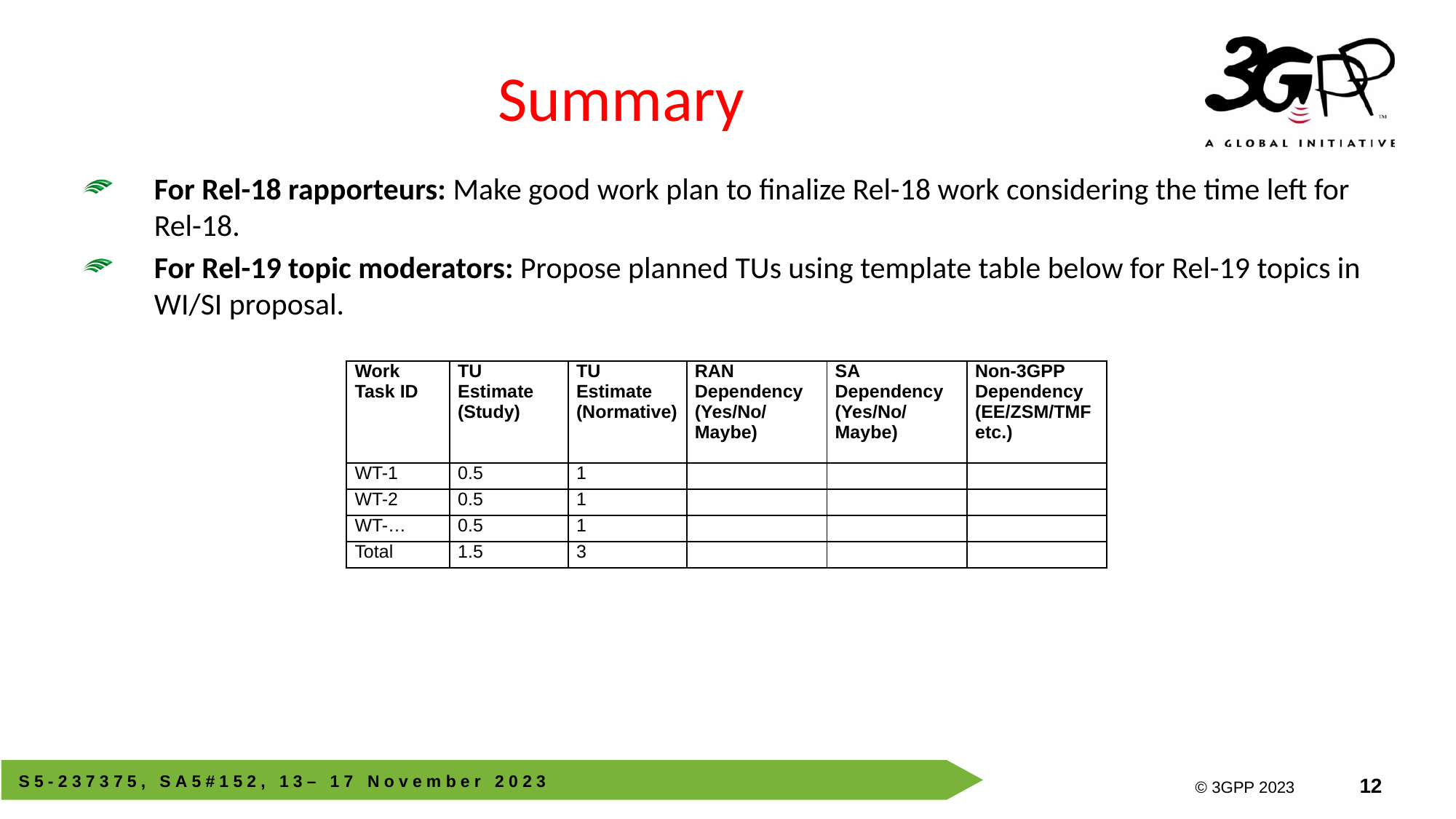

# Summary
For Rel-18 rapporteurs: Make good work plan to finalize Rel-18 work considering the time left for Rel-18.
For Rel-19 topic moderators: Propose planned TUs using template table below for Rel-19 topics in WI/SI proposal.
| Work Task ID | TU Estimate (Study) | TU Estimate (Normative) | RAN Dependency (Yes/No/Maybe) | SA Dependency (Yes/No/Maybe) | Non-3GPP Dependency (EE/ZSM/TMF etc.) |
| --- | --- | --- | --- | --- | --- |
| WT-1 | 0.5 | 1 |  |  |  |
| WT-2 | 0.5 | 1 |  |  |  |
| WT-… | 0.5 | 1 |  |  |  |
| Total | 1.5 | 3 |  |  |  |